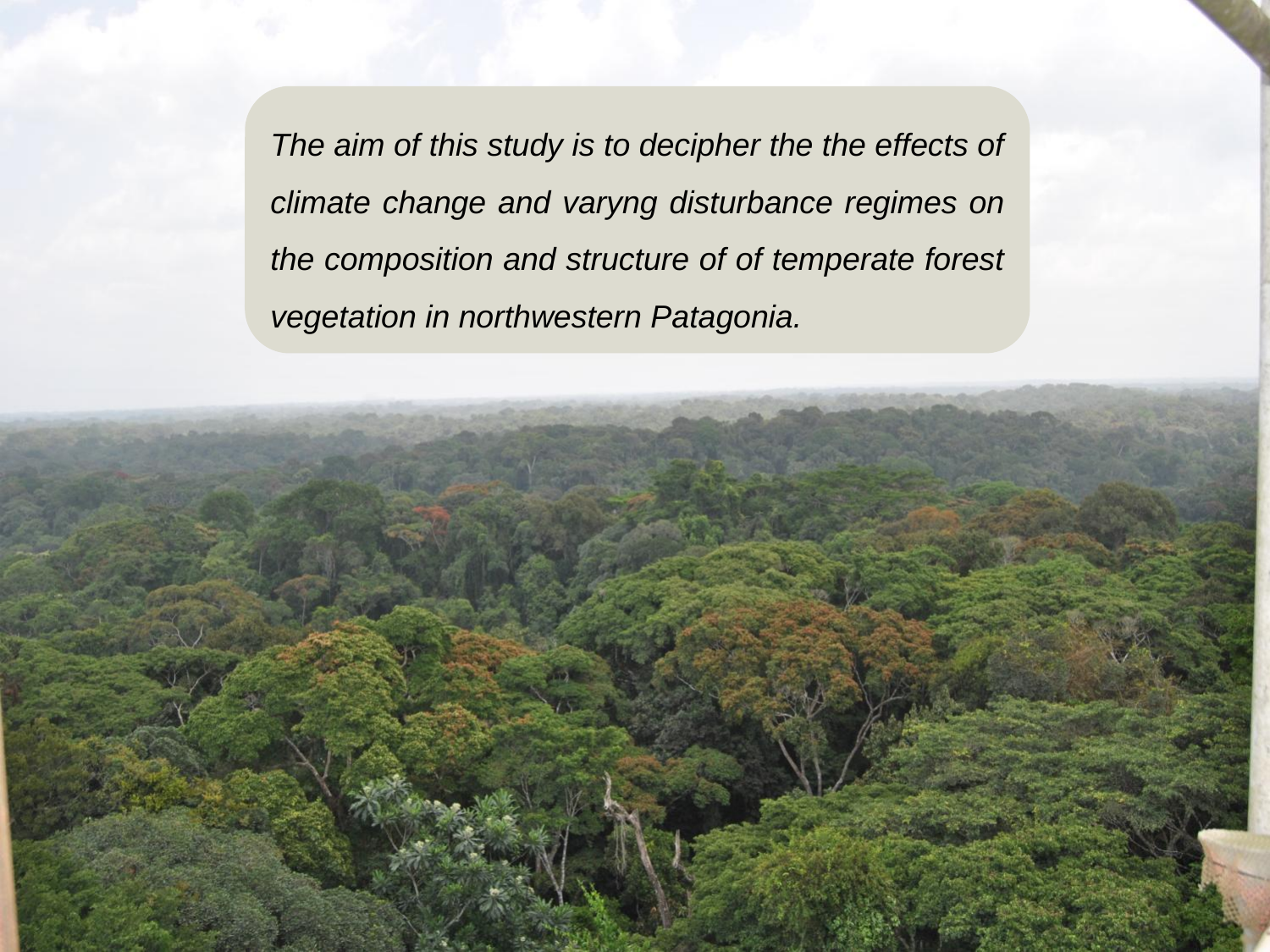

The aim of this study is to decipher the the effects of climate change and varyng disturbance regimes on the composition and structure of of temperate forest vegetation in northwestern Patagonia.